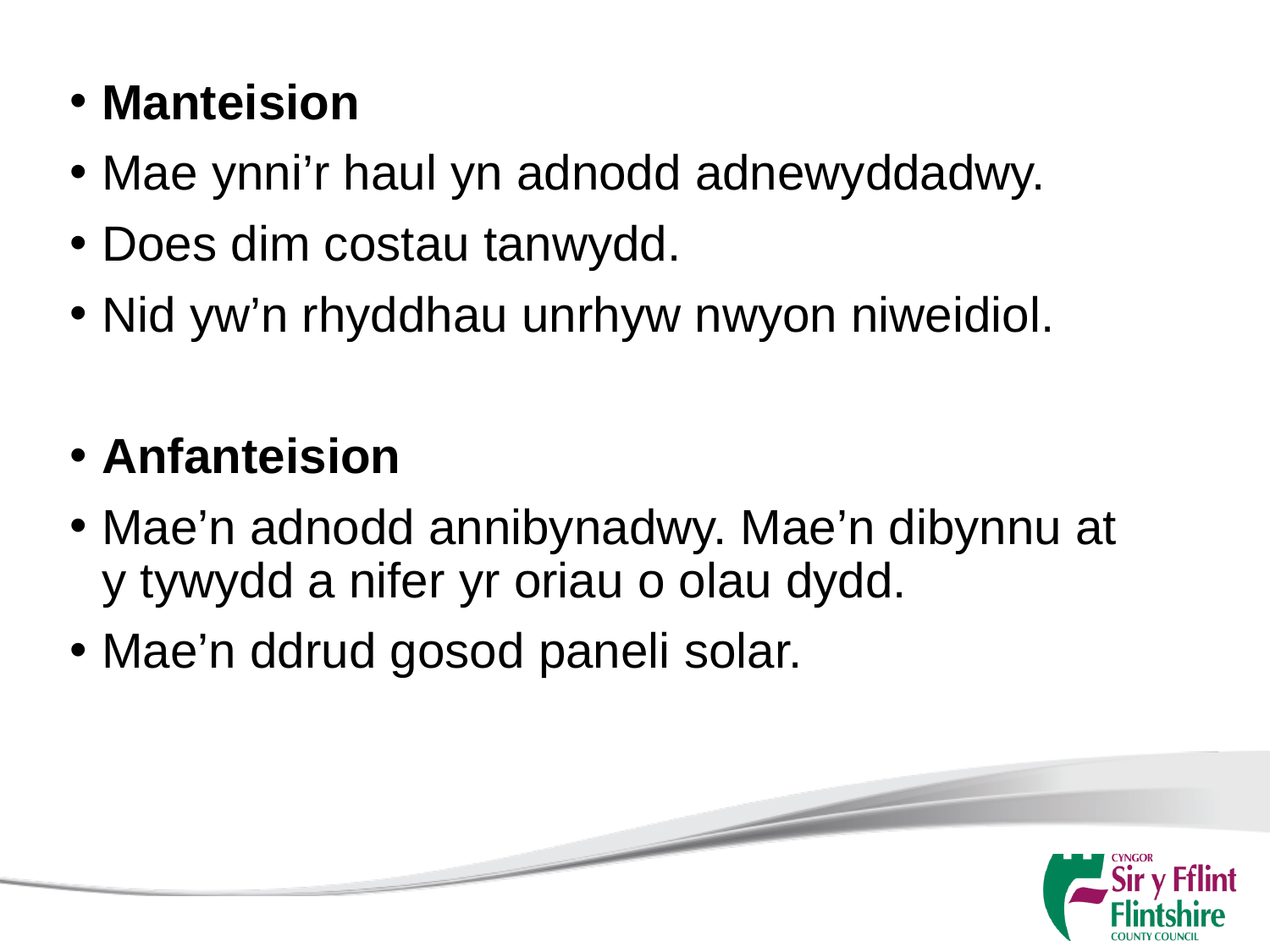

Manteision
Mae ynni’r haul yn adnodd adnewyddadwy.
Does dim costau tanwydd.
Nid yw’n rhyddhau unrhyw nwyon niweidiol.

Anfanteision
Mae’n adnodd annibynadwy. Mae’n dibynnu at y tywydd a nifer yr oriau o olau dydd.
Mae’n ddrud gosod paneli solar.